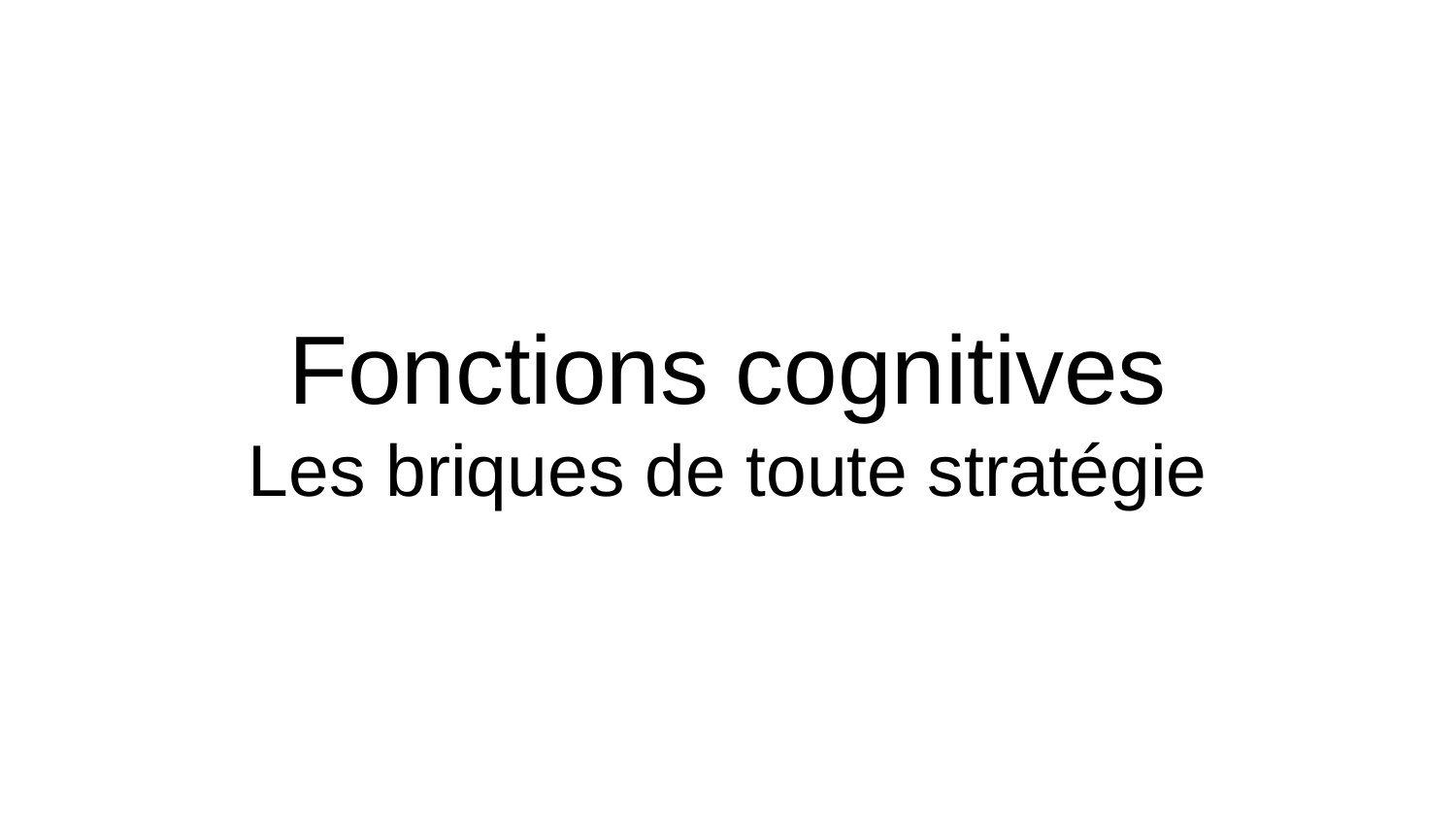

# Fonctions cognitives Les briques de toute stratégie